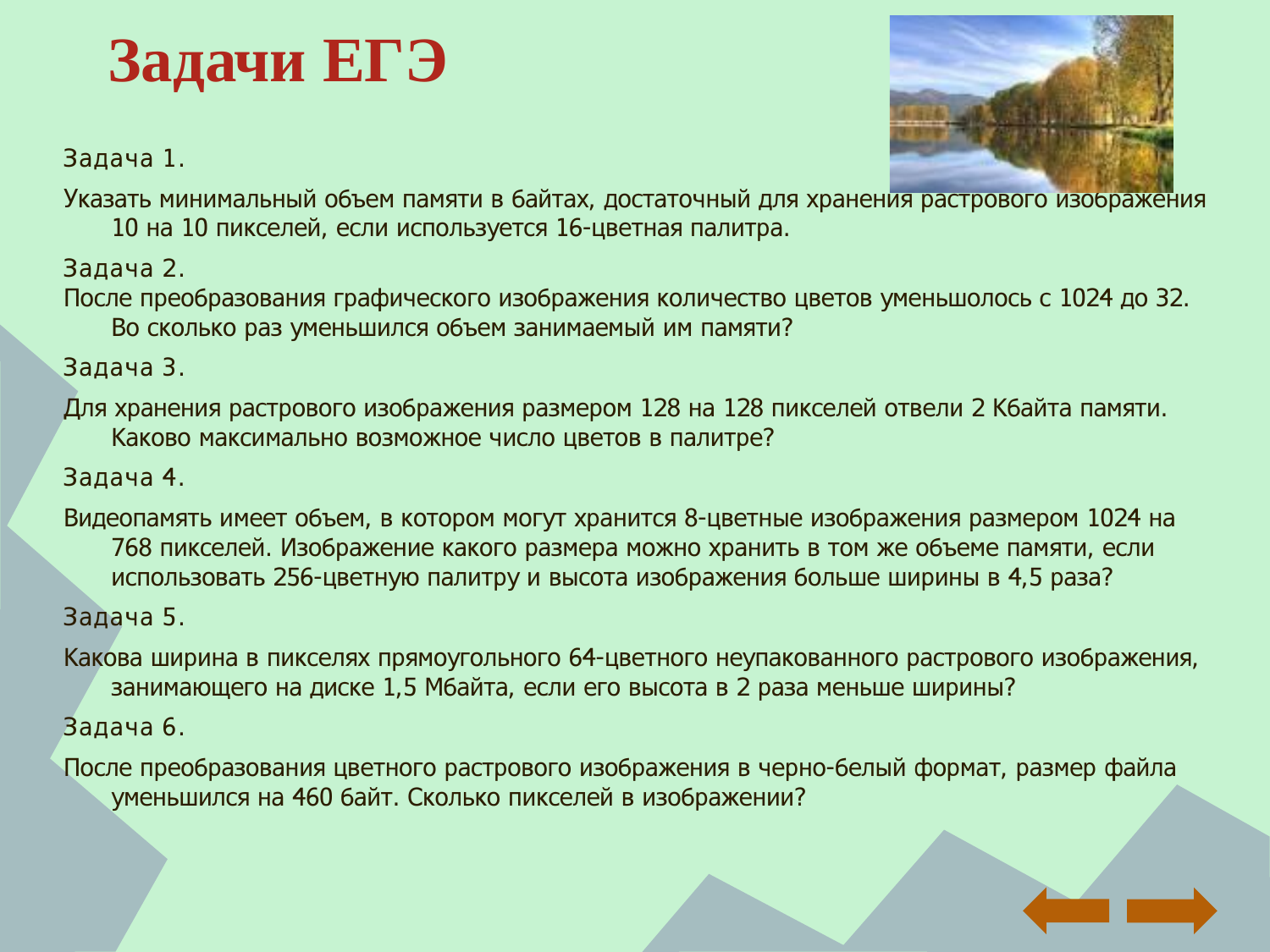

# Задачи ЕГЭ

Задача 1.
Указать минимальный объем памяти в байтах, достаточный для хранения растрового изображения 10 на 10 пикселей, если используется 16-цветная палитра.
Задача 2.
После преобразования графического изображения количество цветов уменьшолось с 1024 до 32. Во сколько раз уменьшился объем занимаемый им памяти?
Задача 3.
Для хранения растрового изображения размером 128 на 128 пикселей отвели 2 Кбайта памяти. Каково максимально возможное число цветов в палитре?
Задача 4.
Видеопамять имеет объем, в котором могут хранится 8-цветные изображения размером 1024 на 768 пикселей. Изображение какого размера можно хранить в том же объеме памяти, если использовать 256-цветную палитру и высота изображения больше ширины в 4,5 раза?
Задача 5.
Какова ширина в пикселях прямоугольного 64-цветного неупакованного растрового изображения, занимающего на диске 1,5 Мбайта, если его высота в 2 раза меньше ширины?
Задача 6.
После преобразования цветного растрового изображения в черно-белый формат, размер файла уменьшился на 460 байт. Сколько пикселей в изображении?